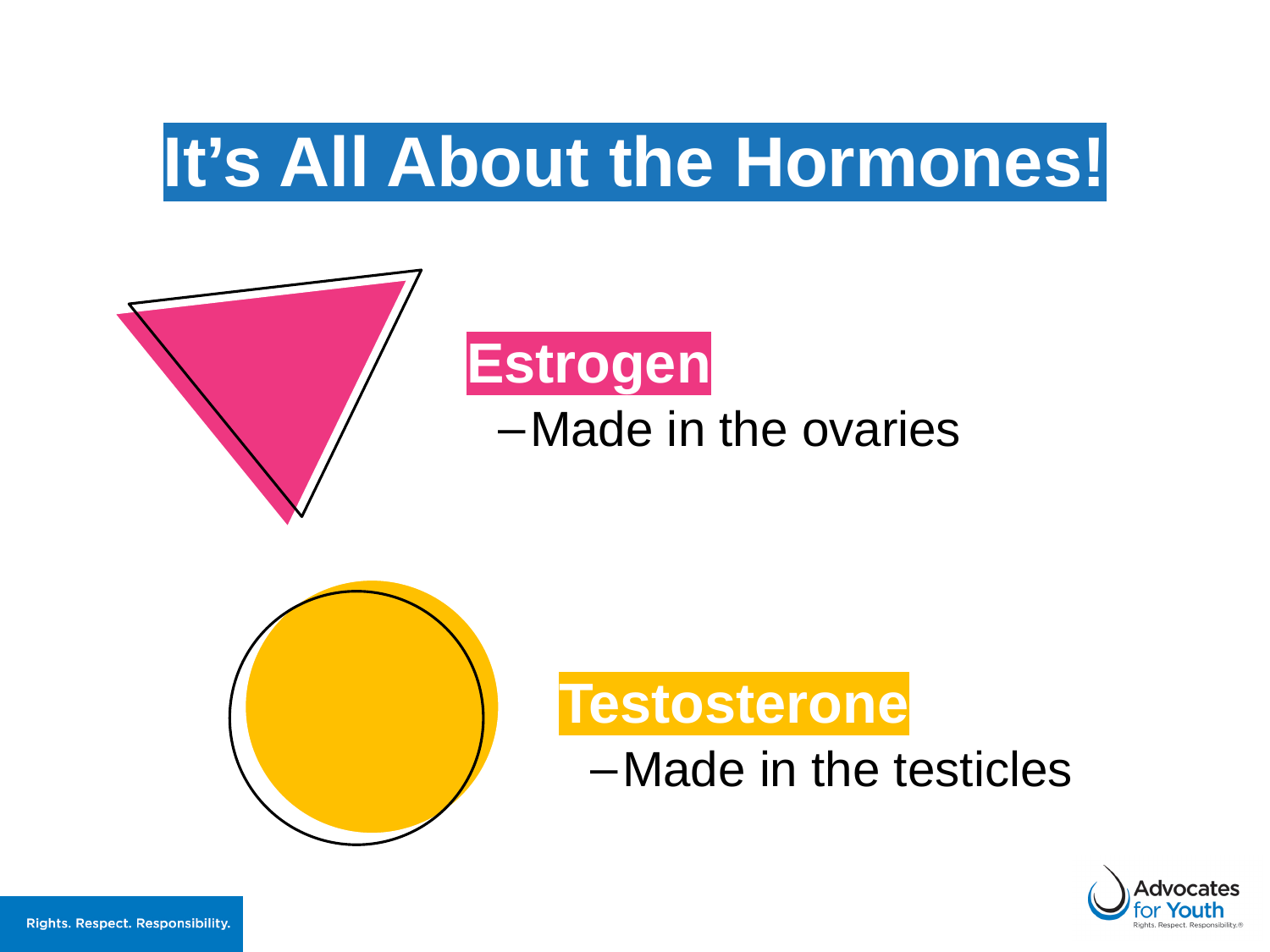

# It’s All About the Hormones!

Estrogen
Made in the ovaries

Testosterone
Made in the testicles